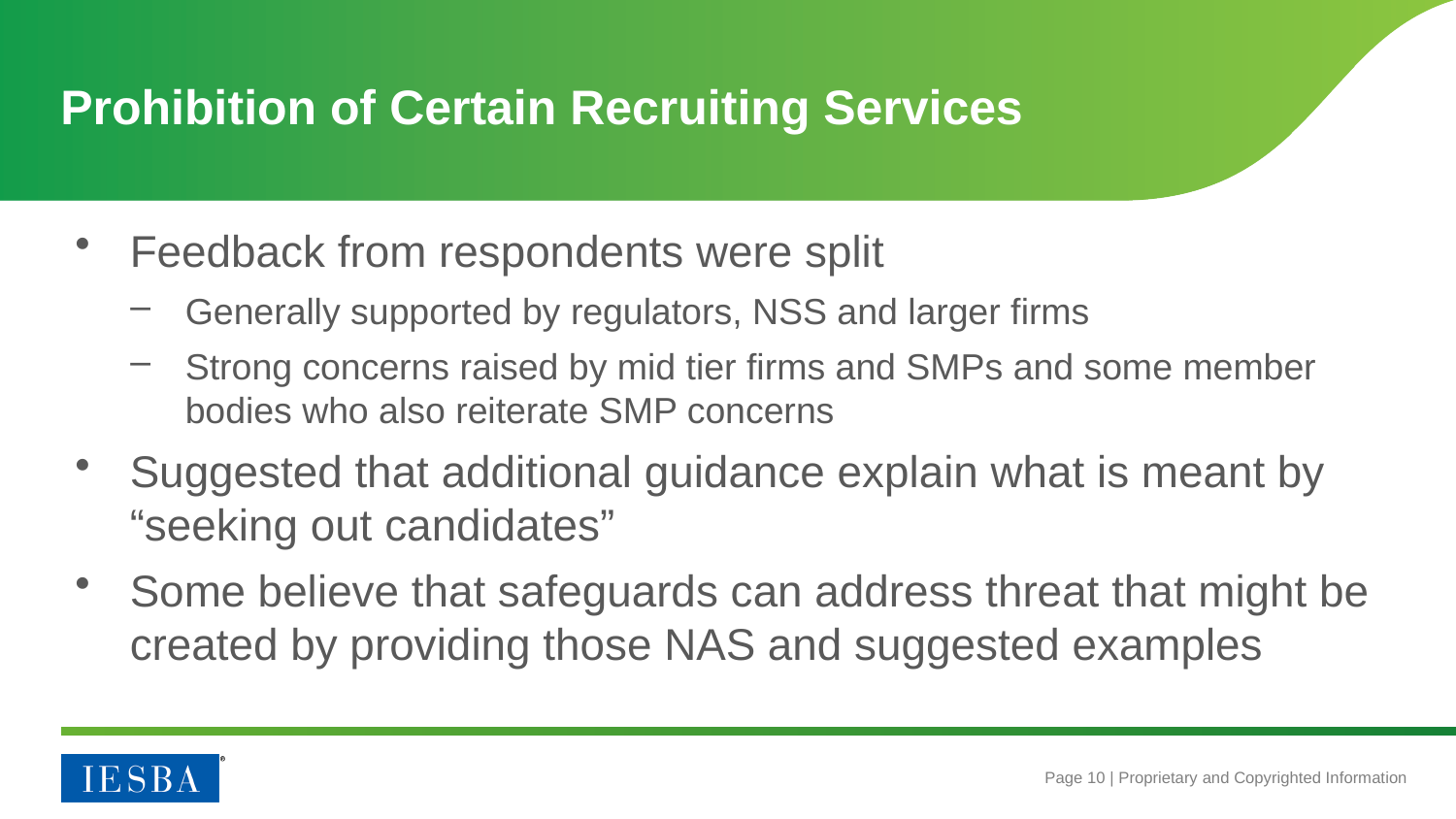

# Prohibition of Certain Recruiting Services
Feedback from respondents were split
Generally supported by regulators, NSS and larger firms
Strong concerns raised by mid tier firms and SMPs and some member bodies who also reiterate SMP concerns
Suggested that additional guidance explain what is meant by “seeking out candidates”
Some believe that safeguards can address threat that might be created by providing those NAS and suggested examples